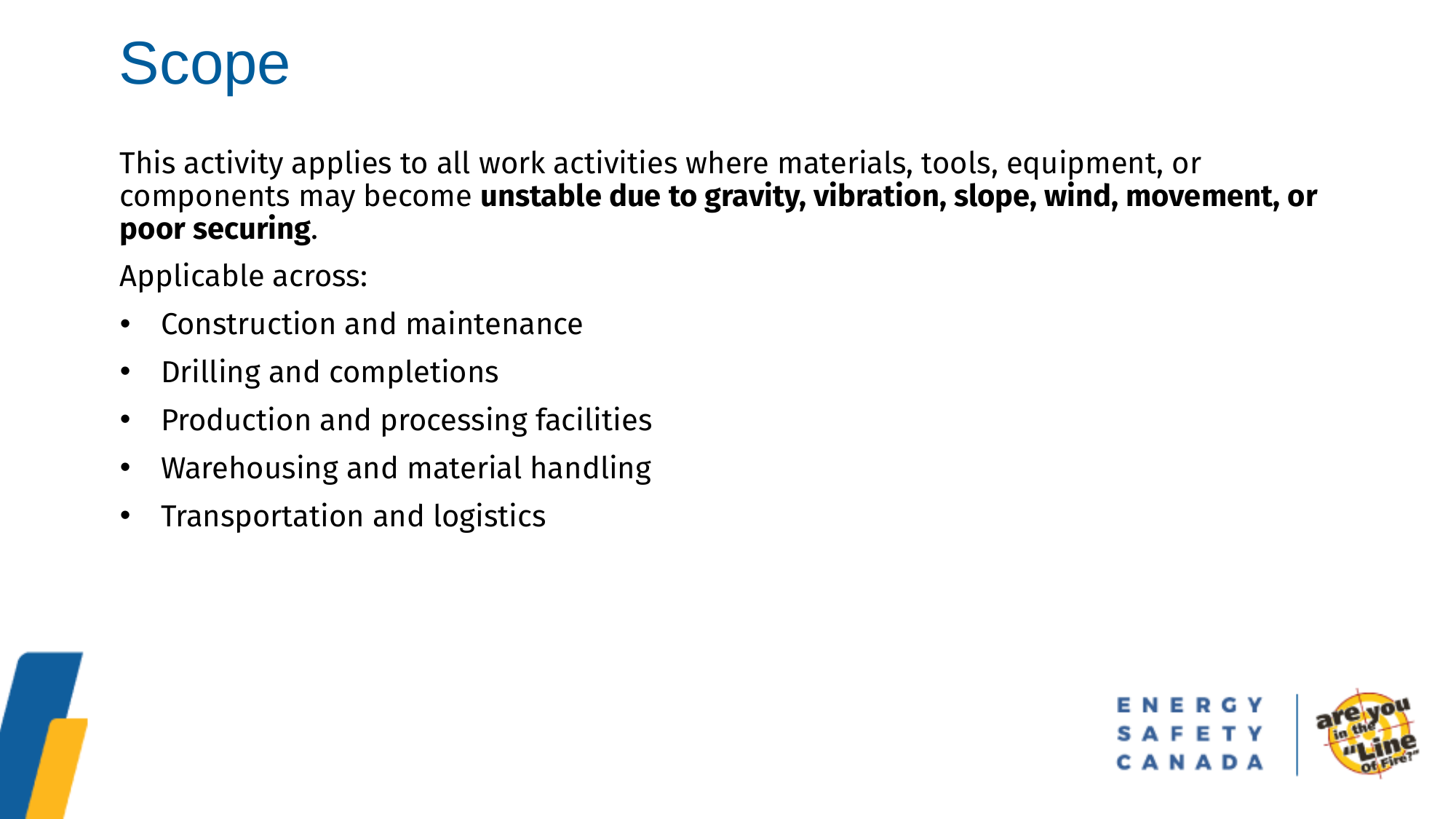

Scope
This activity applies to all work activities where materials, tools, equipment, or components may become unstable due to gravity, vibration, slope, wind, movement, or poor securing.
Applicable across:
Construction and maintenance
Drilling and completions
Production and processing facilities
Warehousing and material handling
Transportation and logistics